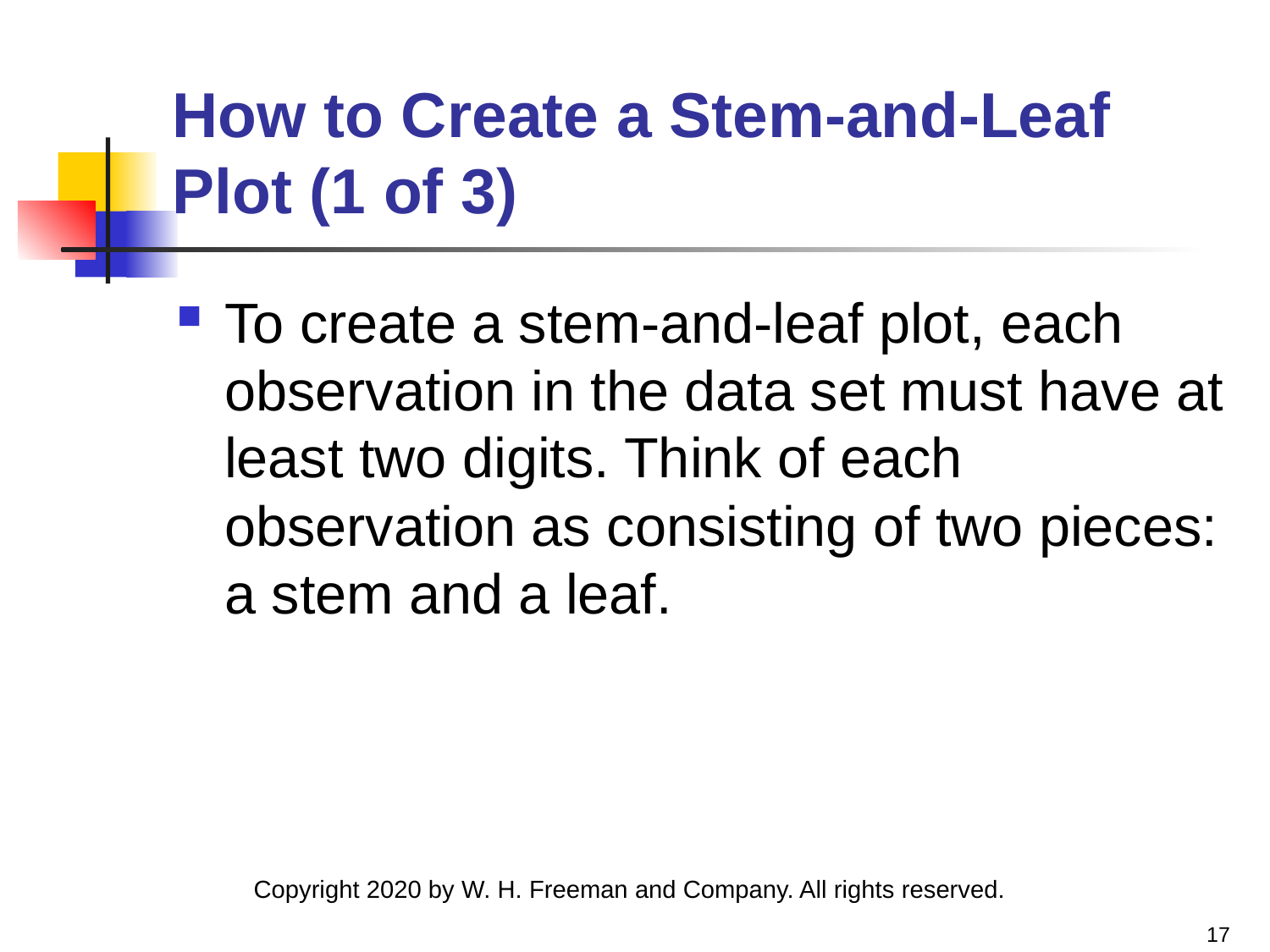

# How to Create a Stem-and-Leaf Plot (1 of 3)
To create a stem-and-leaf plot, each observation in the data set must have at least two digits. Think of each observation as consisting of two pieces: a stem and a leaf.